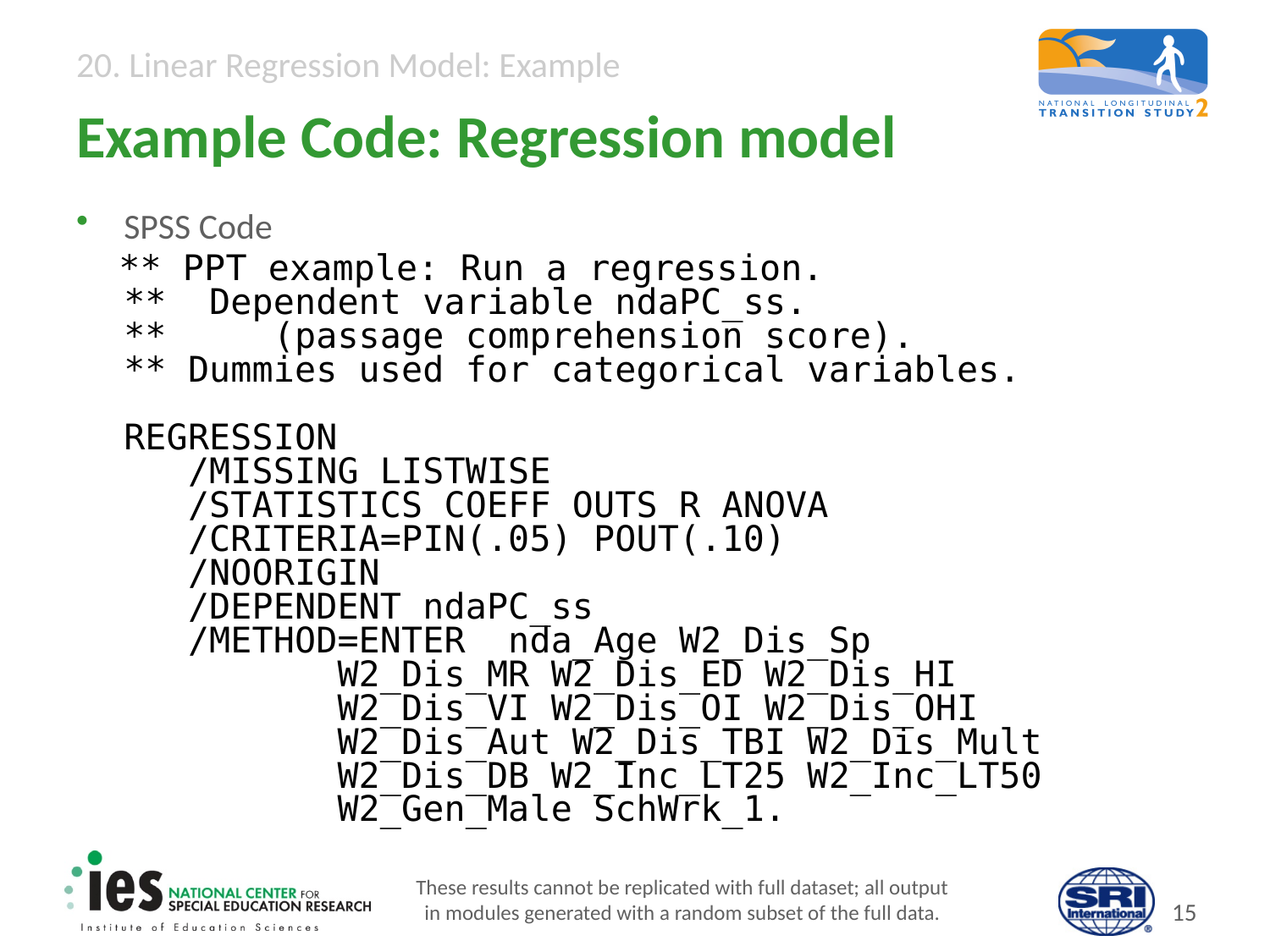

# Example Code: Regression model
SPSS Code
  ** PPT example: Run a regression.
**  Dependent variable ndaPC_ss.
**     (passage comprehension score).
** Dummies used for categorical variables.
REGRESSION
   /MISSING LISTWISE
   /STATISTICS COEFF OUTS R ANOVA
   /CRITERIA=PIN(.05) POUT(.10)
   /NOORIGIN
   /DEPENDENT ndaPC_ss
   /METHOD=ENTER  nda_Age W2_Dis_Sp
          W2_Dis_MR W2_Dis_ED W2_Dis_HI
          W2_Dis_VI W2_Dis_OI W2_Dis_OHI
          W2_Dis_Aut W2_Dis_TBI W2_Dis_Mult
          W2_Dis_DB W2_Inc_LT25 W2_Inc_LT50
          W2_Gen_Male SchWrk_1.
These results cannot be replicated with full dataset; all output
in modules generated with a random subset of the full data.
15